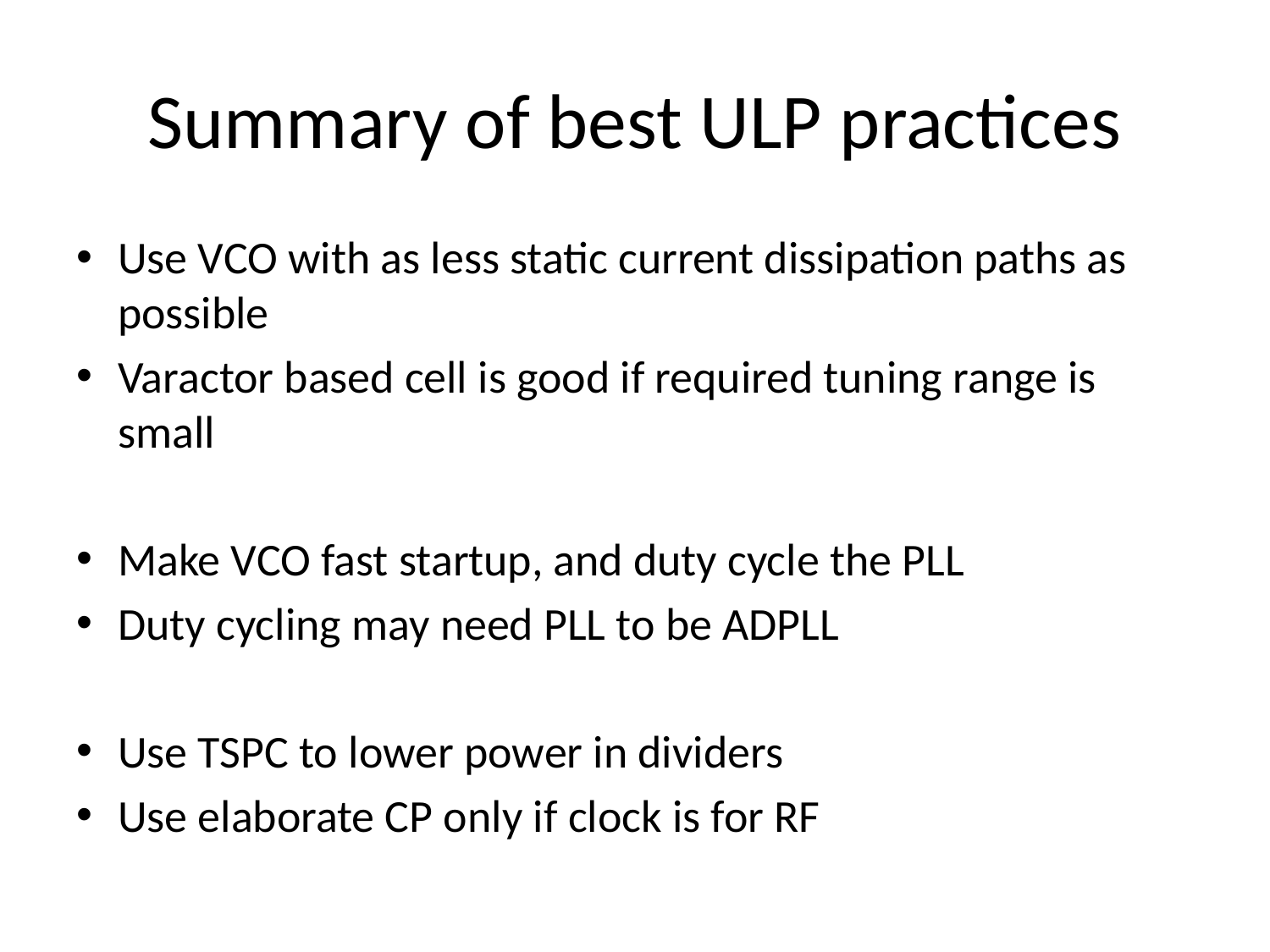

# Summary of best ULP practices
Use VCO with as less static current dissipation paths as possible
Varactor based cell is good if required tuning range is small

Make VCO fast startup, and duty cycle the PLL
Duty cycling may need PLL to be ADPLL

Use TSPC to lower power in dividers
Use elaborate CP only if clock is for RF